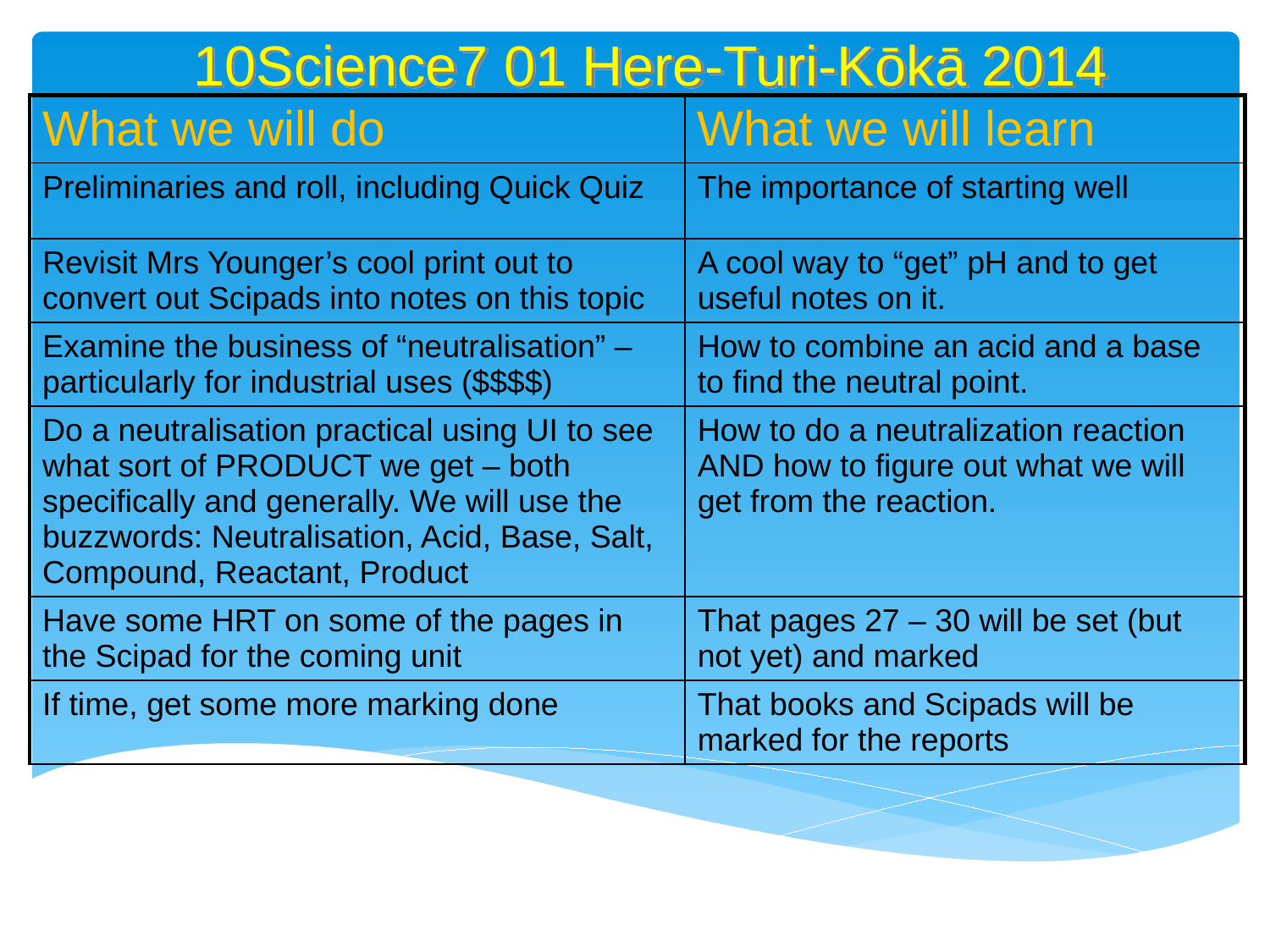

10Science7 01 Here-Turi-Kōkā 2014
| What we will do | What we will learn |
| --- | --- |
| Preliminaries and roll, including Quick Quiz | The importance of starting well |
| Revisit Mrs Younger’s cool print out to convert out Scipads into notes on this topic | A cool way to “get” pH and to get useful notes on it. |
| Examine the business of “neutralisation” – particularly for industrial uses ($$$$) | How to combine an acid and a base to find the neutral point. |
| Do a neutralisation practical using UI to see what sort of PRODUCT we get – both specifically and generally. We will use the buzzwords: Neutralisation, Acid, Base, Salt, Compound, Reactant, Product | How to do a neutralization reaction AND how to figure out what we will get from the reaction. |
| Have some HRT on some of the pages in the Scipad for the coming unit | That pages 27 – 30 will be set (but not yet) and marked |
| If time, get some more marking done | That books and Scipads will be marked for the reports |